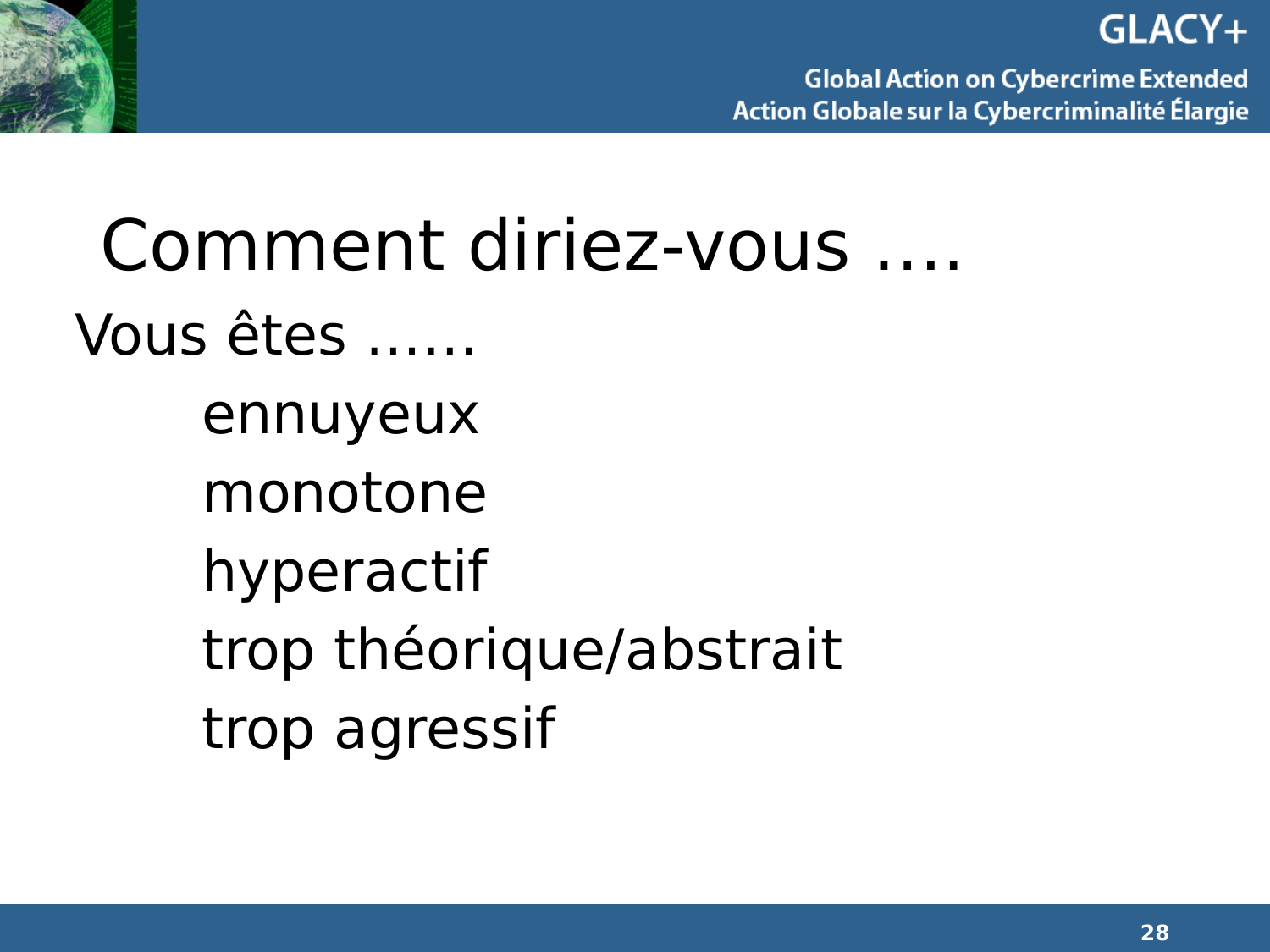

# Comment diriez-vous ….
Vous êtes ……
	ennuyeux
	monotone
	hyperactif
	trop théorique/abstrait
	trop agressif

28